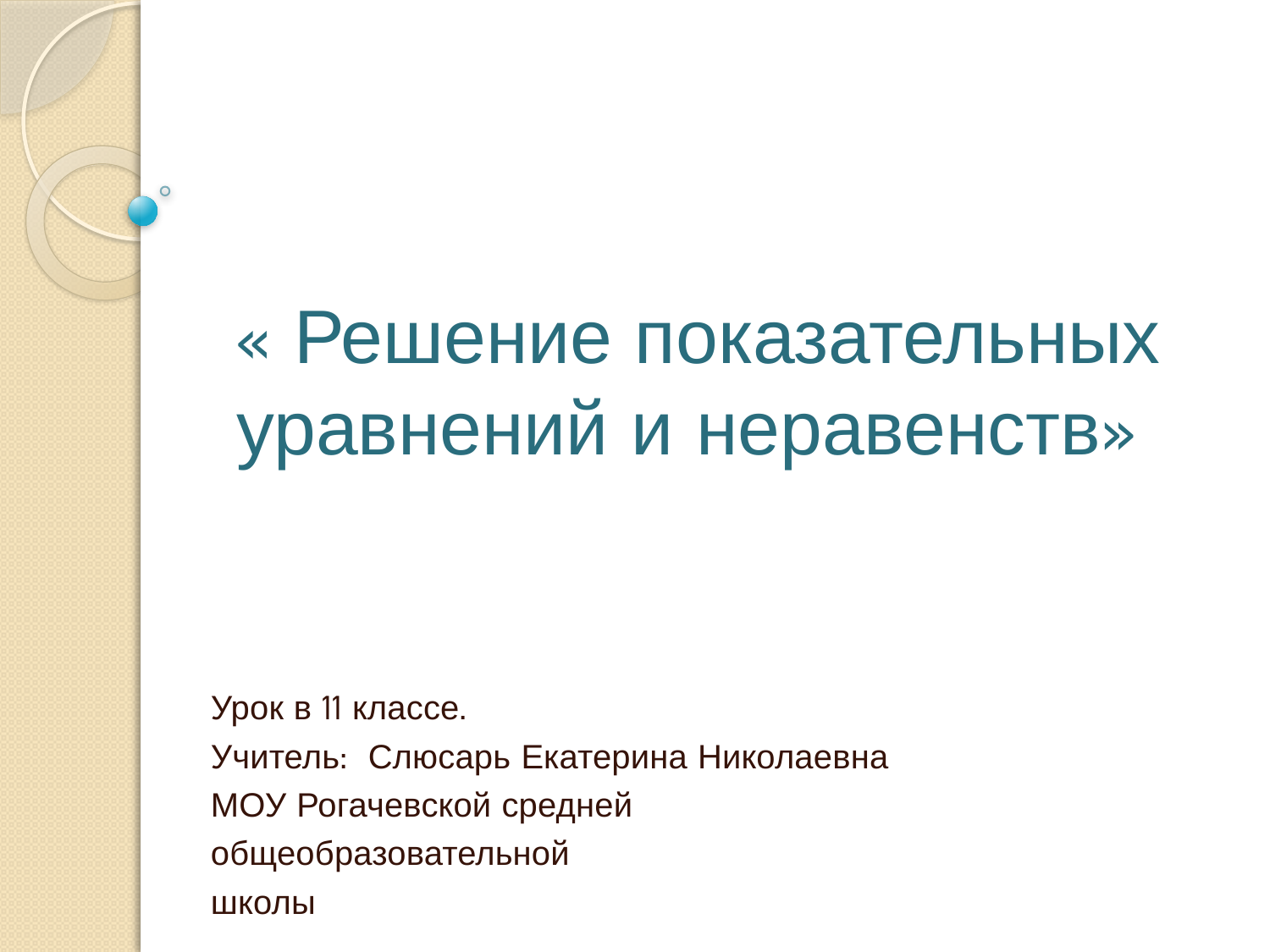

# « Решение показательных уравнений и неравенств»
Урок в 11 классе.
Учитель:  Слюсарь Екатерина Николаевна
МОУ Рогачевской средней
общеобразовательной
школы